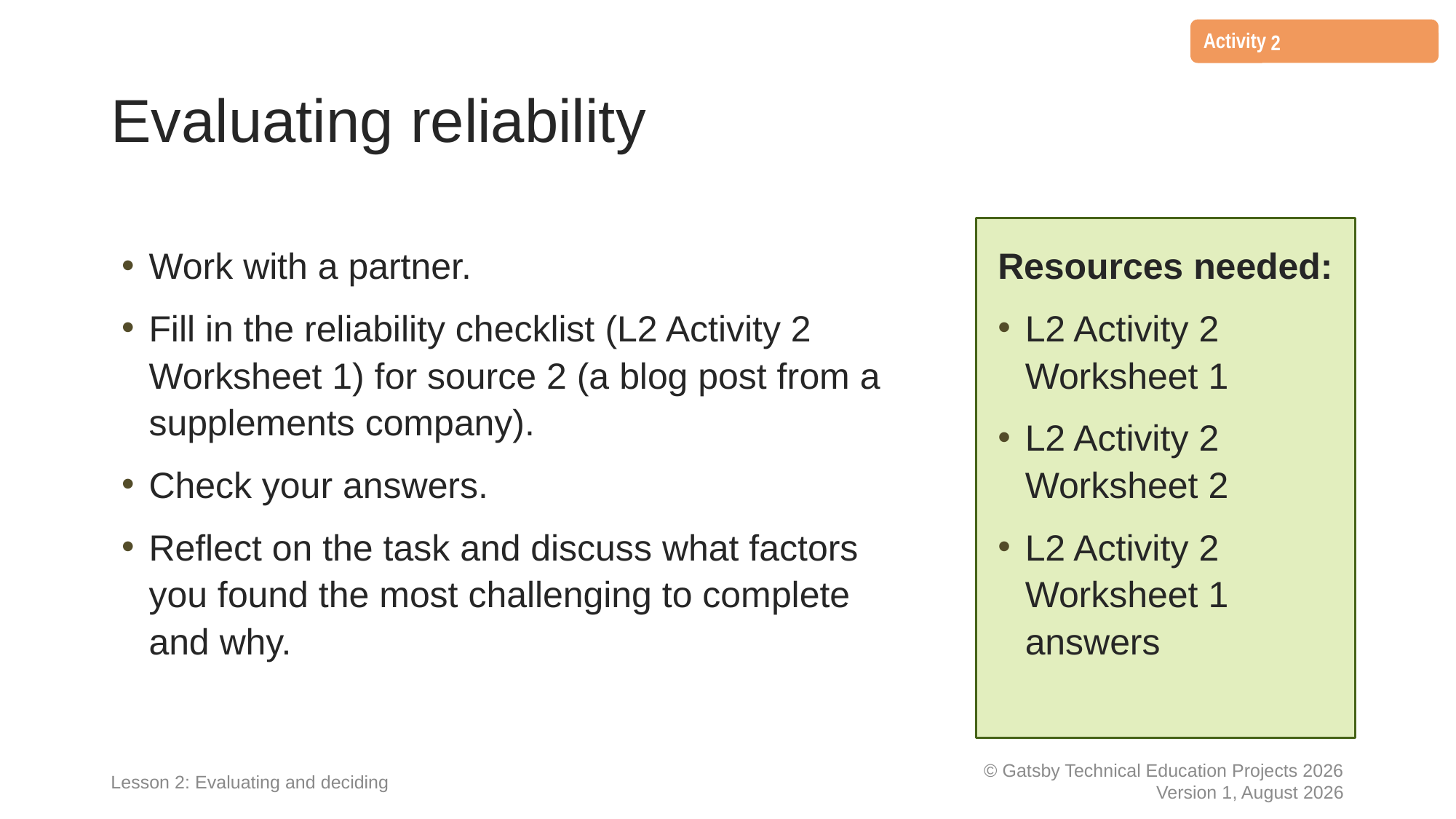

2
# Evaluating reliability
Work with a partner.
Fill in the reliability checklist (L2 Activity 2 Worksheet 1) for source 2 (a blog post from a supplements company).
Check your answers.
Reflect on the task and discuss what factors you found the most challenging to complete
and why.
Resources needed:
L2 Activity 2 Worksheet 1
L2 Activity 2 Worksheet 2
L2 Activity 2 Worksheet 1 answers
Lesson 2: Evaluating and deciding